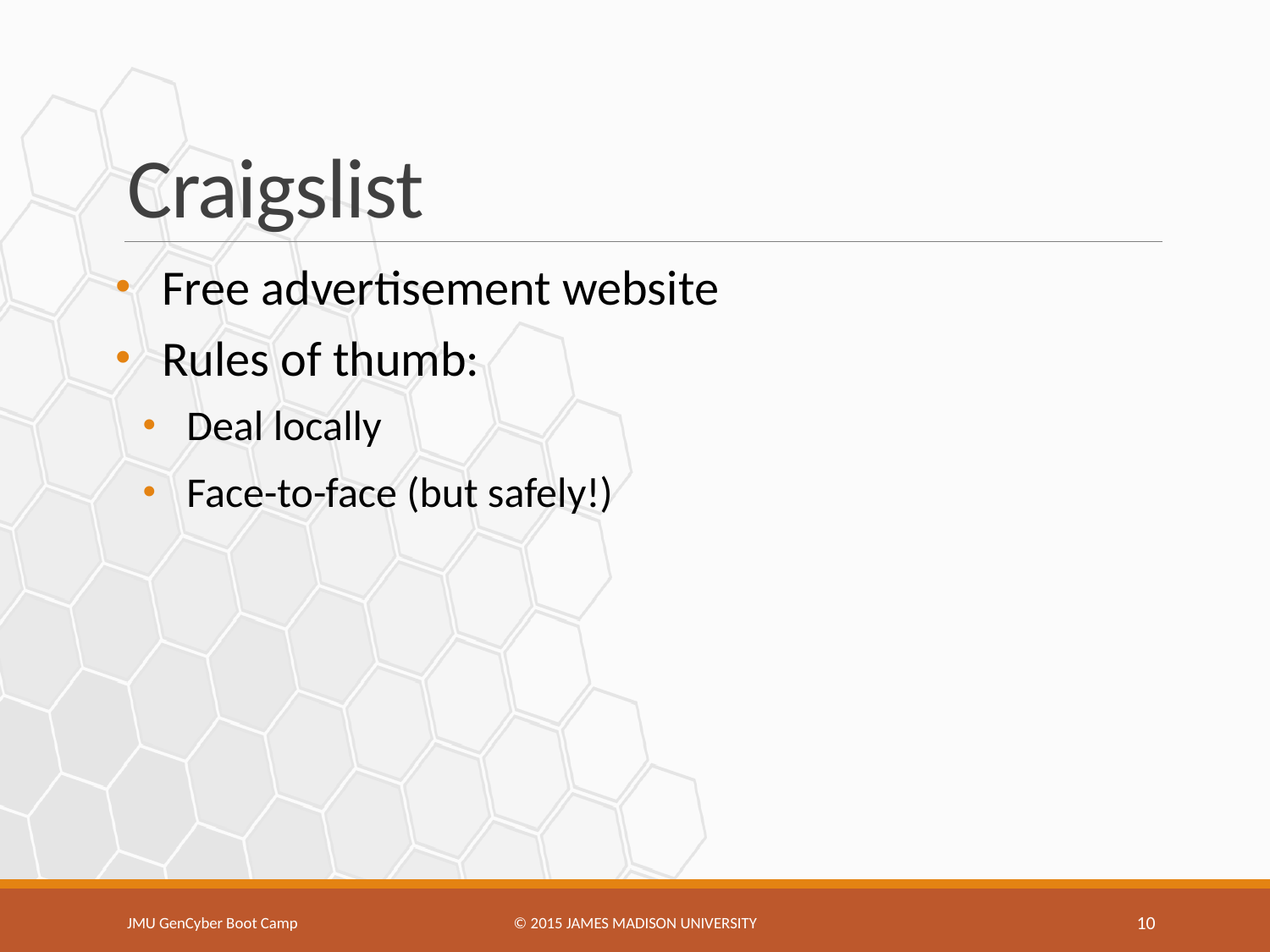

# Craigslist
Free advertisement website
Rules of thumb:
Deal locally
Face-to-face (but safely!)
JMU GenCyber Boot Camp
© 2015 James Madison university
10